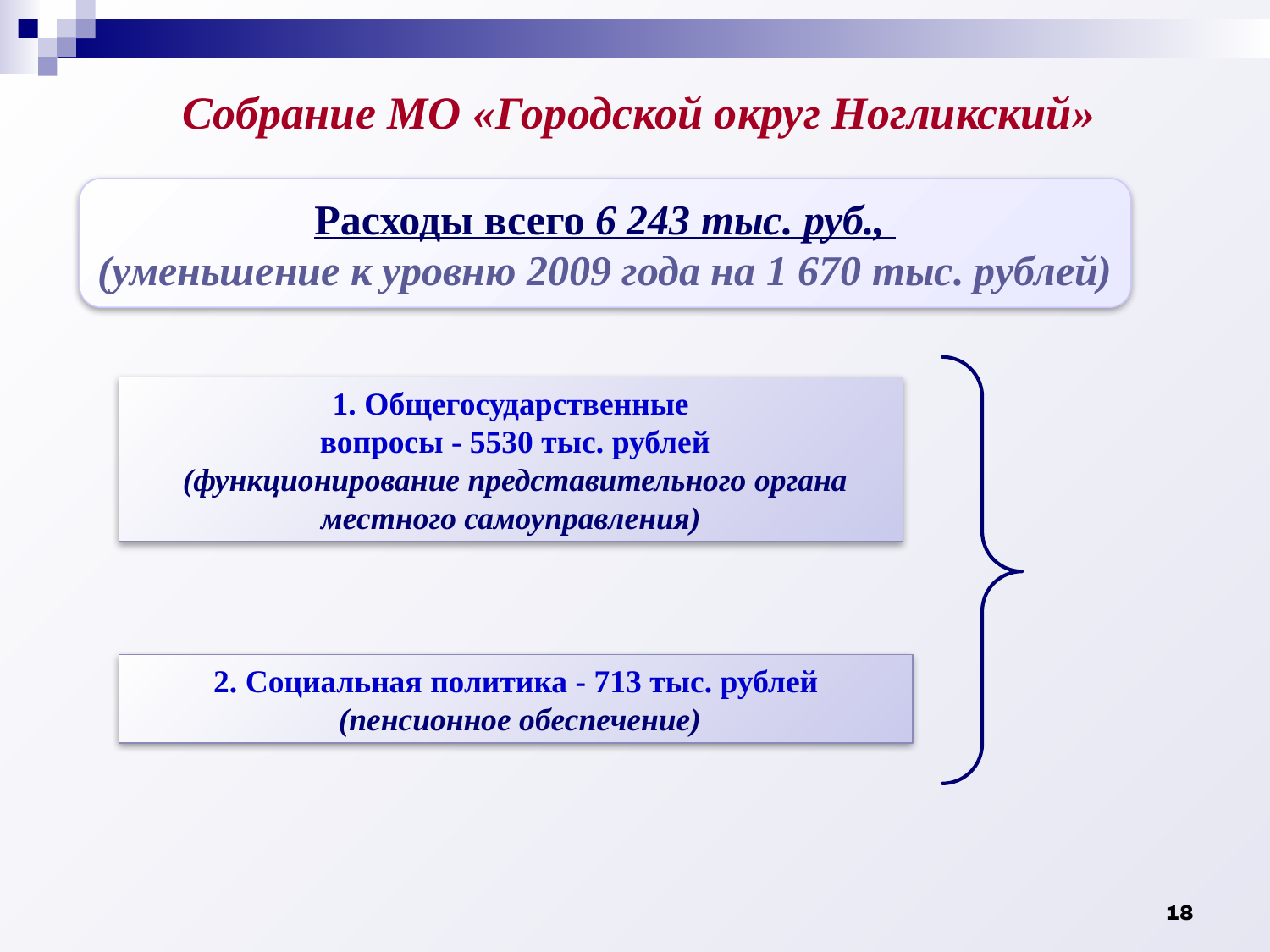

# Собрание МО «Городской округ Ногликский»

Расходы всего 6 243 тыс. руб.,
(уменьшение к уровню 2009 года на 1 670 тыс. рублей)

1. Общегосударственные
 вопросы - 5530 тыс. рублей
 (функционирование представительного органа местного самоуправления)
2. Социальная политика - 713 тыс. рублей
 (пенсионное обеспечение)
18